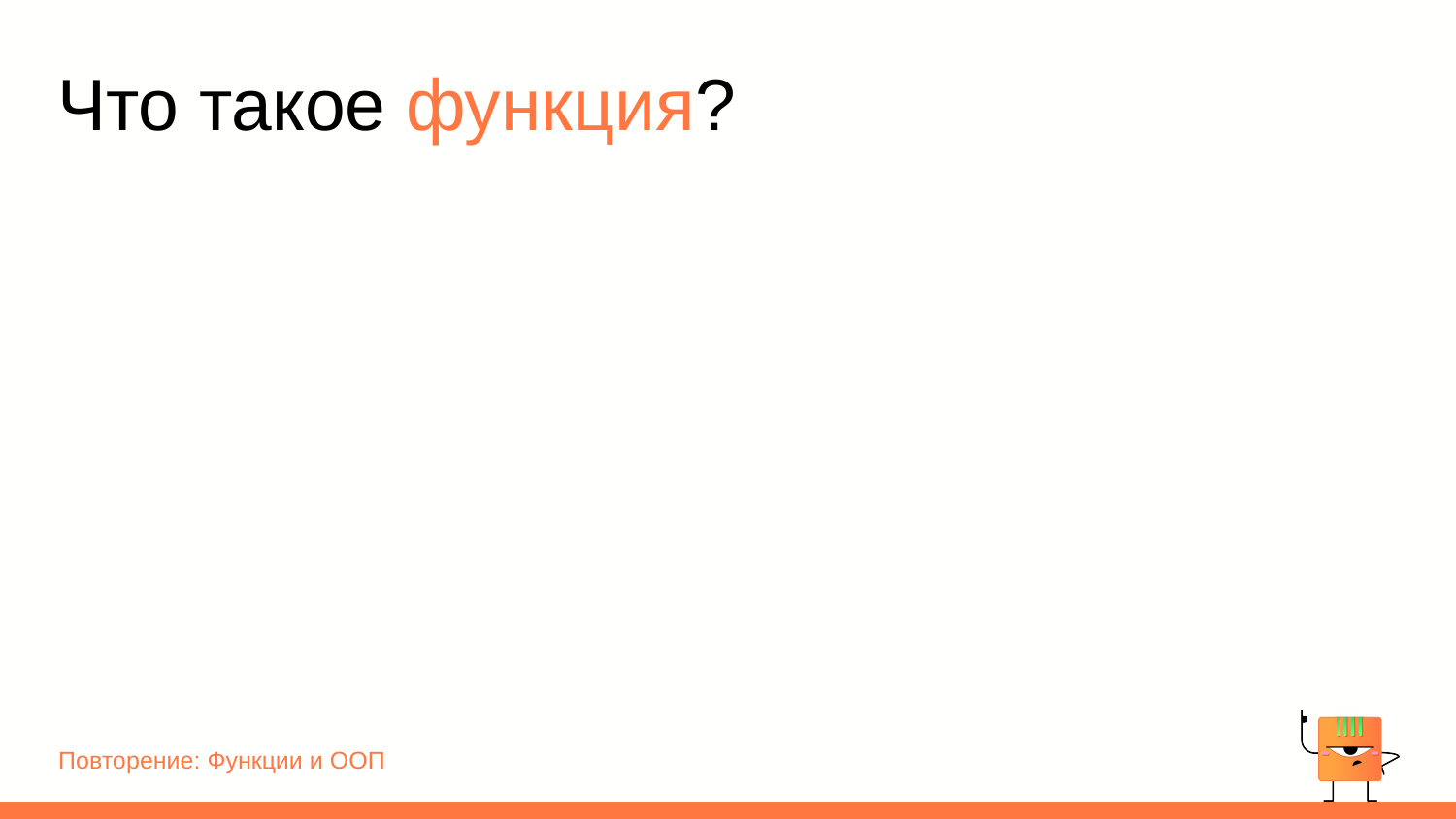

# Что такое функция?
Повторение: Функции и ООП